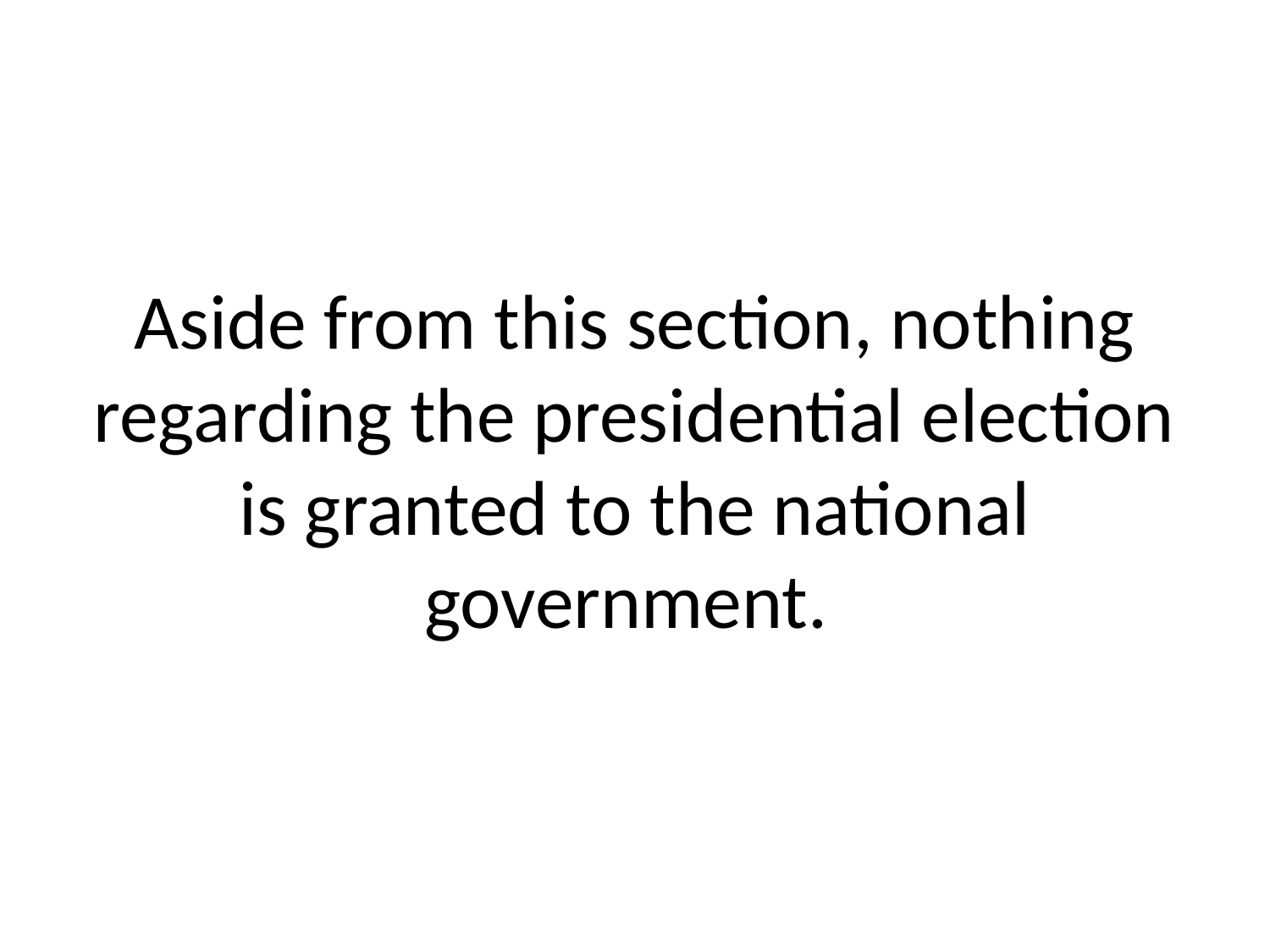

# Aside from this section, nothing regarding the presidential election is granted to the national government.